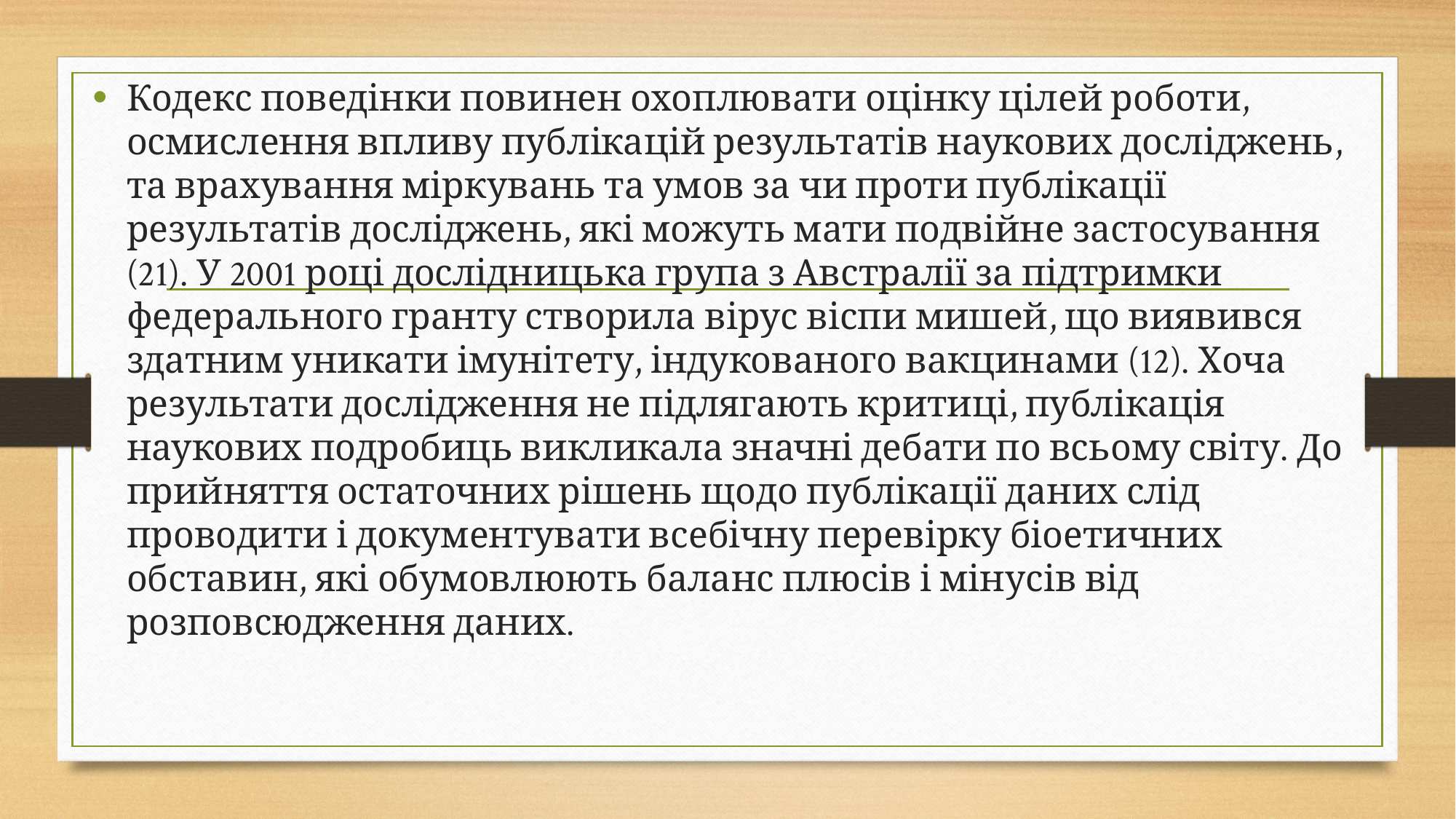

Кодекс поведінки повинен охоплювати оцінку цілей роботи, осмислення впливу публікацій результатів наукових досліджень, та врахування міркувань та умов за чи проти публікації результатів досліджень, які можуть мати подвійне застосування (21). У 2001 році дослідницька група з Австралії за підтримки федерального гранту створила вірус віспи мишей, що виявився здатним уникати імунітету, індукованого вакцинами (12). Хоча результати дослідження не підлягають критиці, публікація наукових подробиць викликала значні дебати по всьому світу. До прийняття остаточних рішень щодо публікації даних слід проводити і документувати всебічну перевірку біоетичних обставин, які обумовлюють баланс плюсів і мінусів від розповсюдження даних.